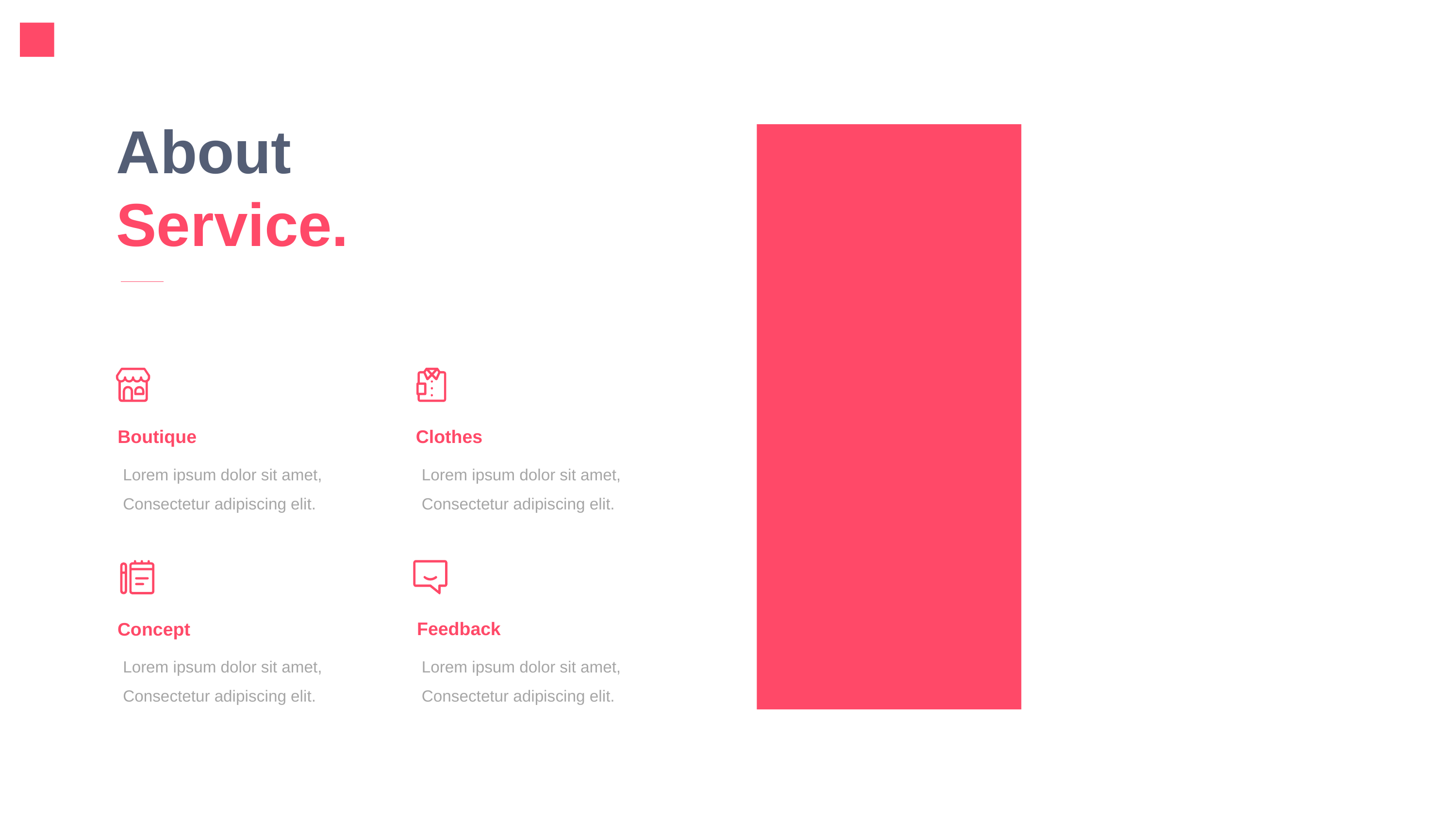

About
Service.

Boutique

Clothes
Lorem ipsum dolor sit amet,
Consectetur adipiscing elit.
Lorem ipsum dolor sit amet,
Consectetur adipiscing elit.

Concept

Feedback
Lorem ipsum dolor sit amet,
Consectetur adipiscing elit.
Lorem ipsum dolor sit amet,
Consectetur adipiscing elit.